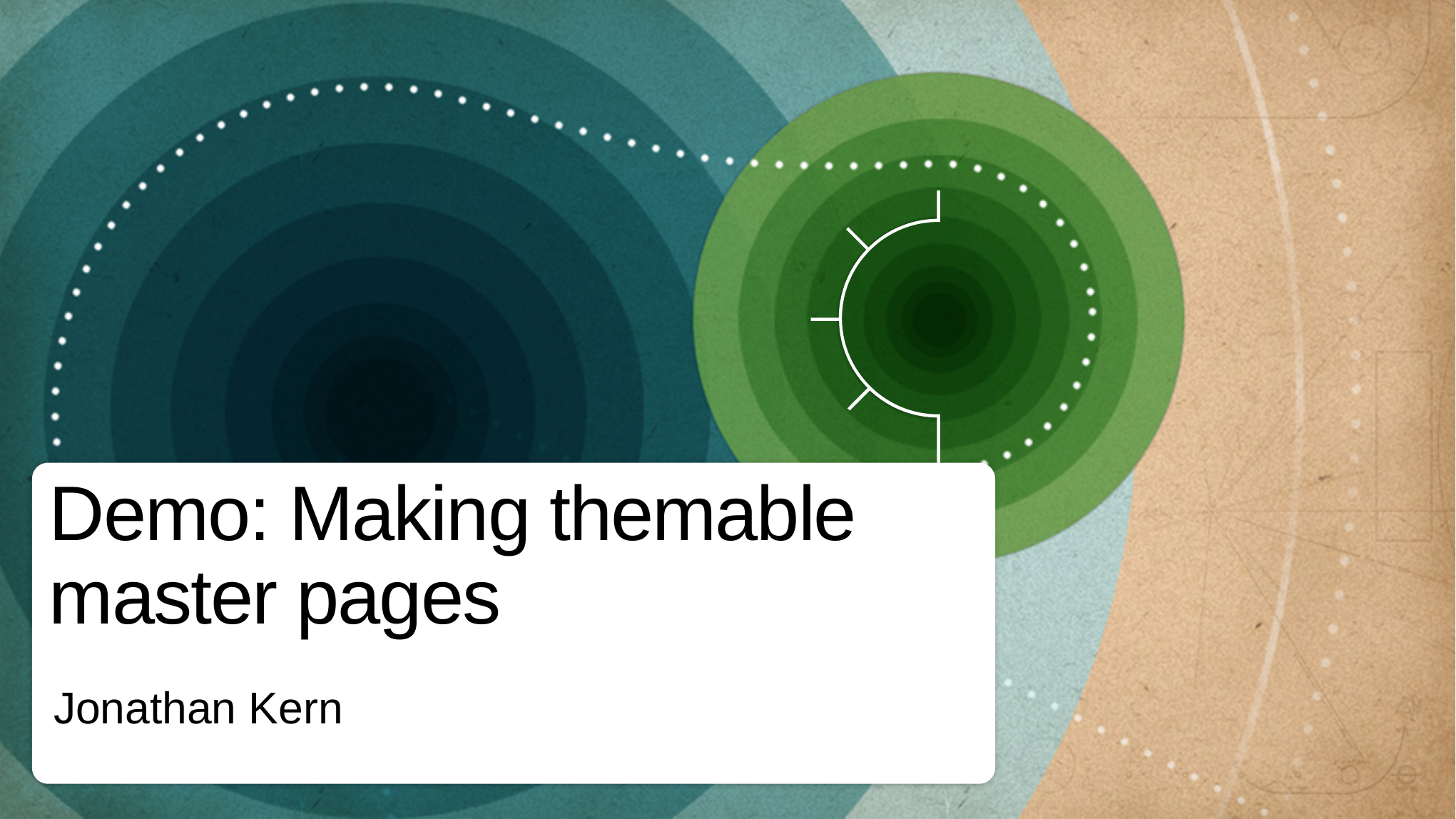

# Demo: Making themable master pages
Jonathan Kern